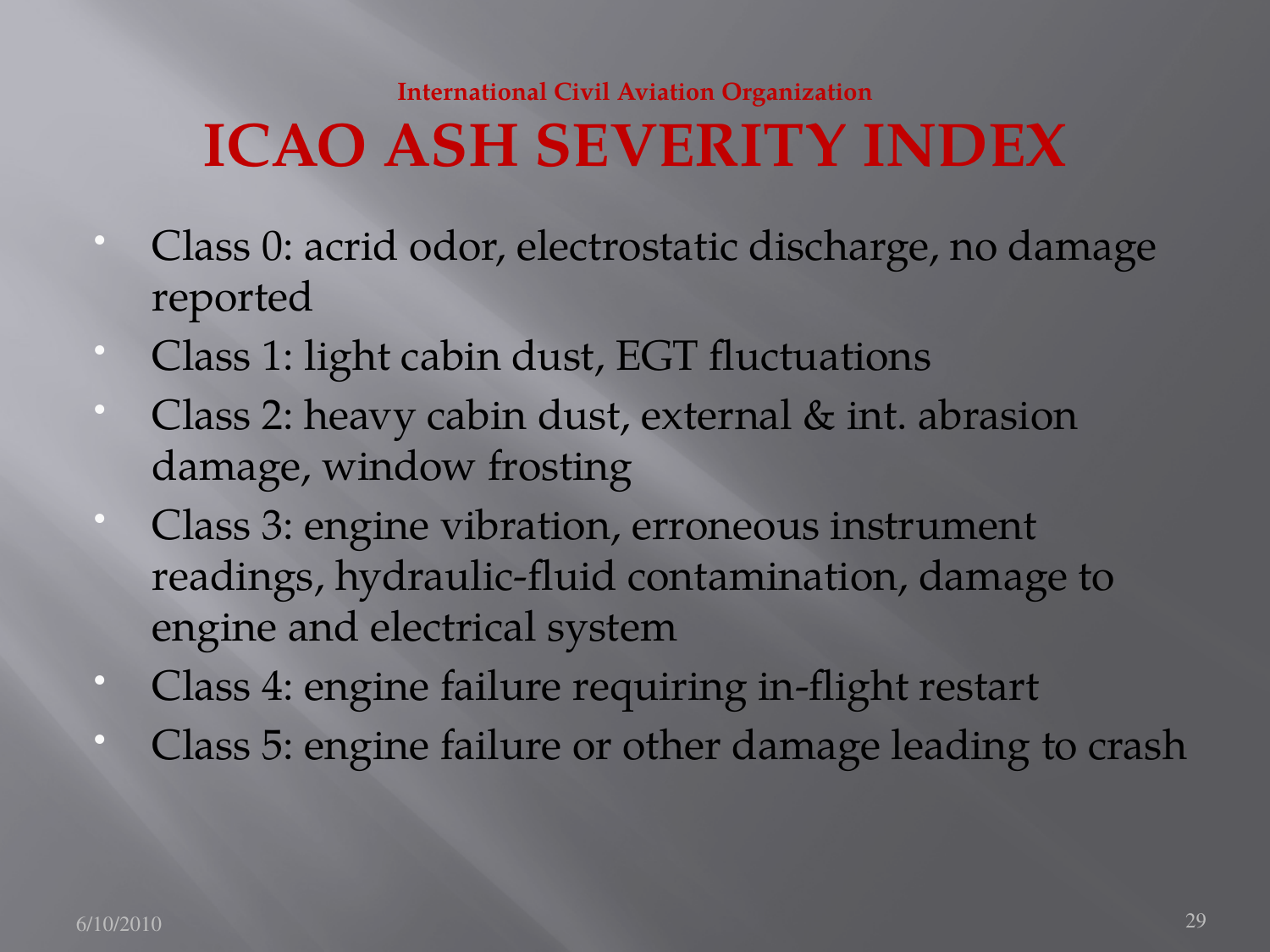

# International Civil Aviation Organization ICAO ASH SEVERITY INDEX
Class 0: acrid odor, electrostatic discharge, no damage reported
Class 1: light cabin dust, EGT fluctuations
Class 2: heavy cabin dust, external & int. abrasion damage, window frosting
Class 3: engine vibration, erroneous instrument readings, hydraulic-fluid contamination, damage to engine and electrical system
Class 4: engine failure requiring in-flight restart
Class 5: engine failure or other damage leading to crash
6/10/2010
29